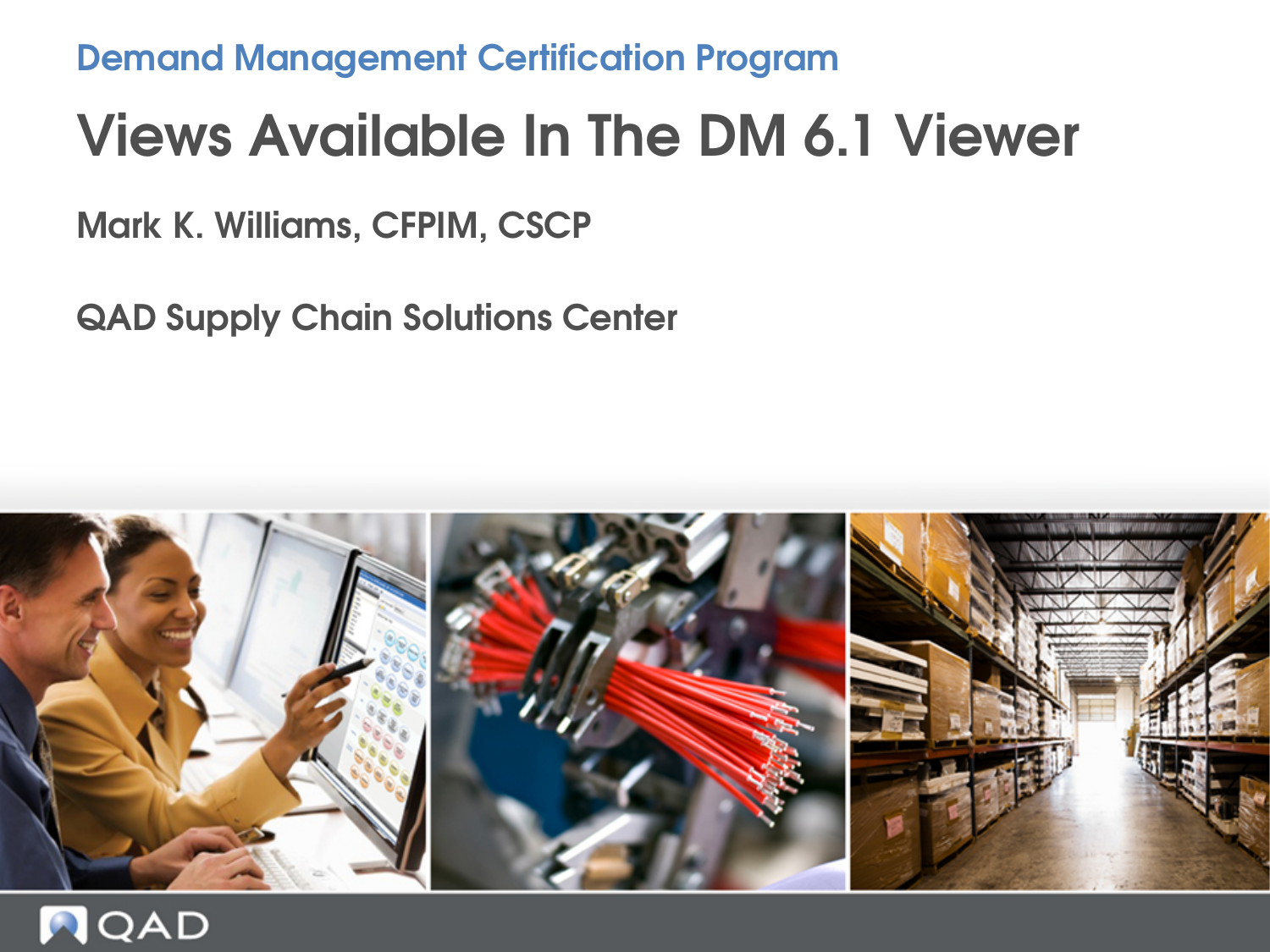

Demand Management Certification Program
# Views Available In The DM 6.1 Viewer
Mark K. Williams, CFPIM, CSCP
QAD Supply Chain Solutions Center